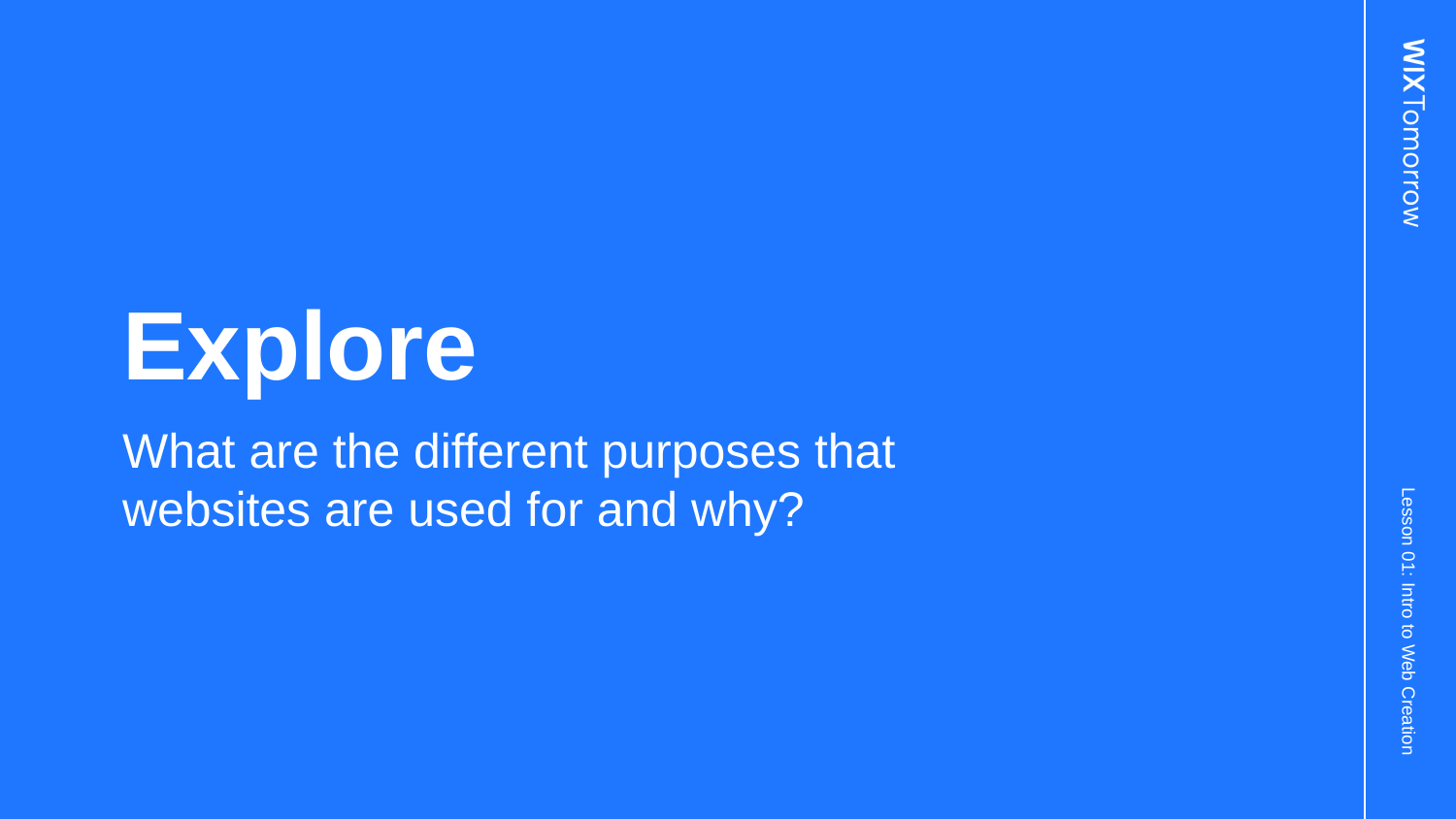

# Explore
What are the different purposes that websites are used for and why?